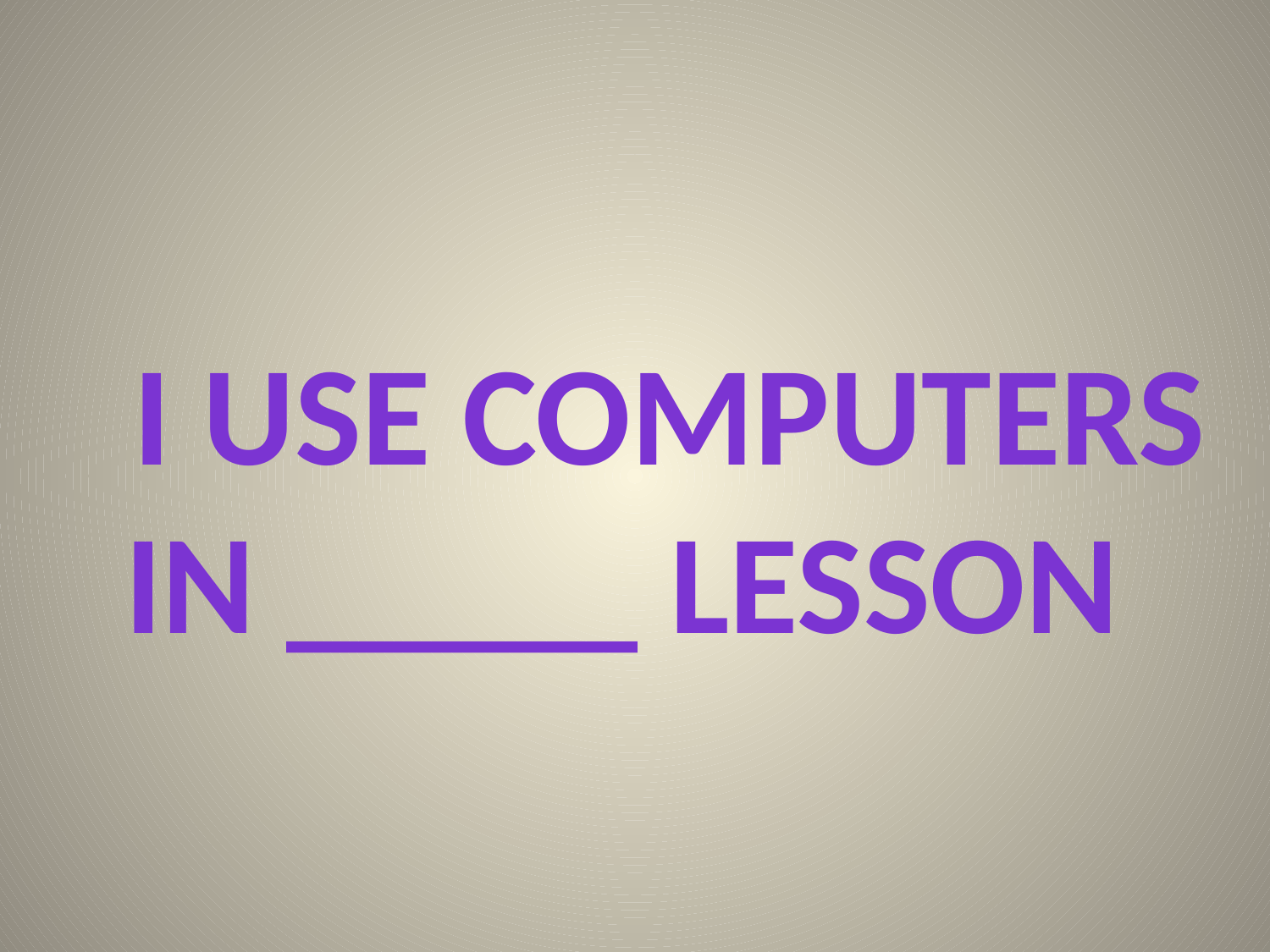

#

I use computers
in _____ lesson